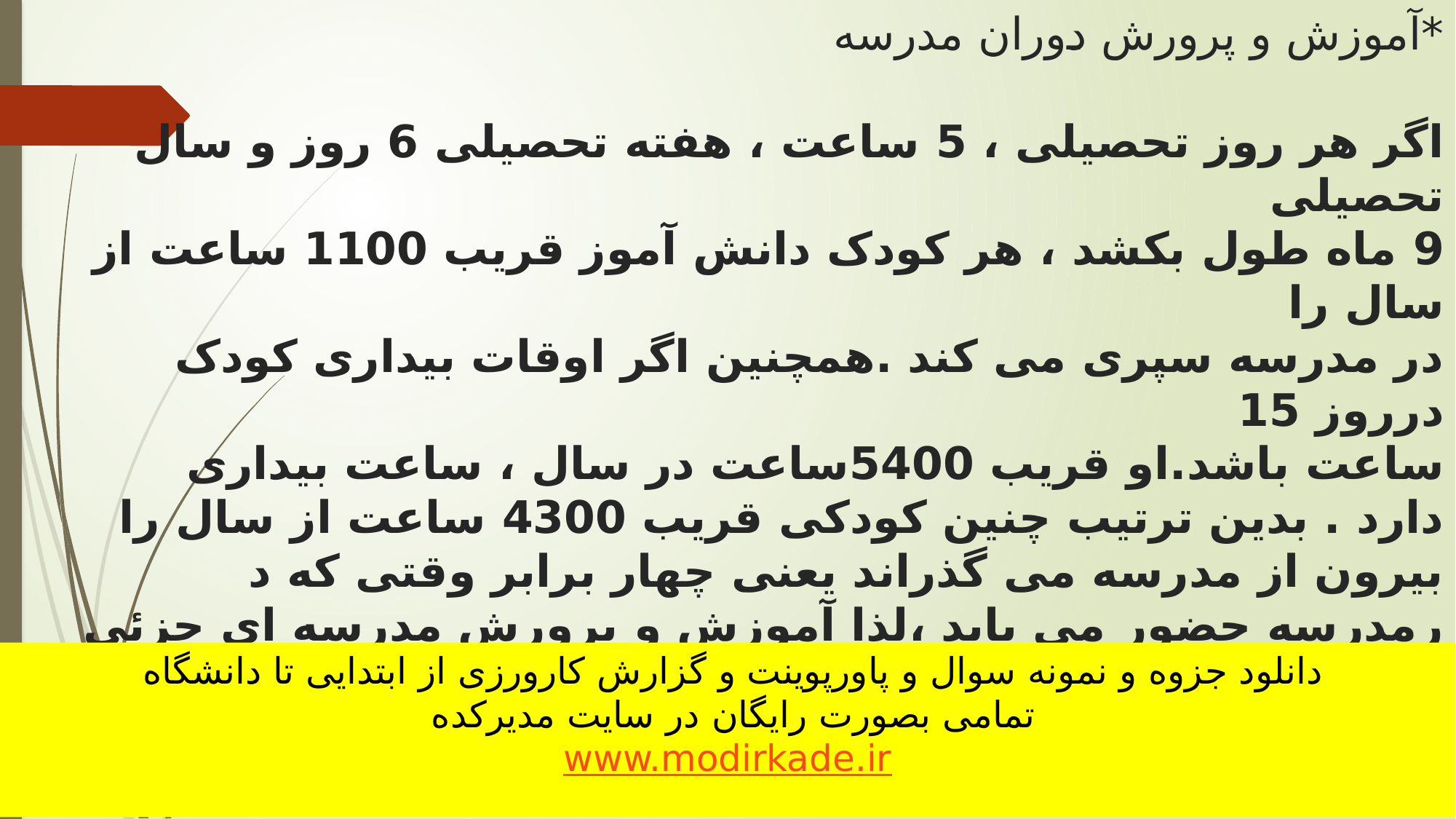

# *آموزش و پرورش دوران مدرسه اگر هر روز تحصیلی ، 5 ساعت ، هفته تحصیلی 6 روز و سال تحصیلی 9 ماه طول بکشد ، هر کودک دانش آموز قریب 1100 ساعت از سال را در مدرسه سپری می کند .همچنین اگر اوقات بیداری کودک  درروز 15 ساعت باشد.او قریب 5400ساعت در سال ، ساعت بیداری دارد . بدین ترتیب چنین کودکی قریب 4300 ساعت از سال را بیرون از مدرسه می گذراند یعنی چهار برابر وقتی که د رمدرسه حضور می یابد ،لذا آموزش و پرورش مدرسه ای جزئی است .
دانلود جزوه و نمونه سوال و پاورپوینت و گزارش کارورزی از ابتدایی تا دانشگاه
تمامی بصورت رایگان در سایت مدیرکده
www.modirkade.ir

www.modirkade.ir